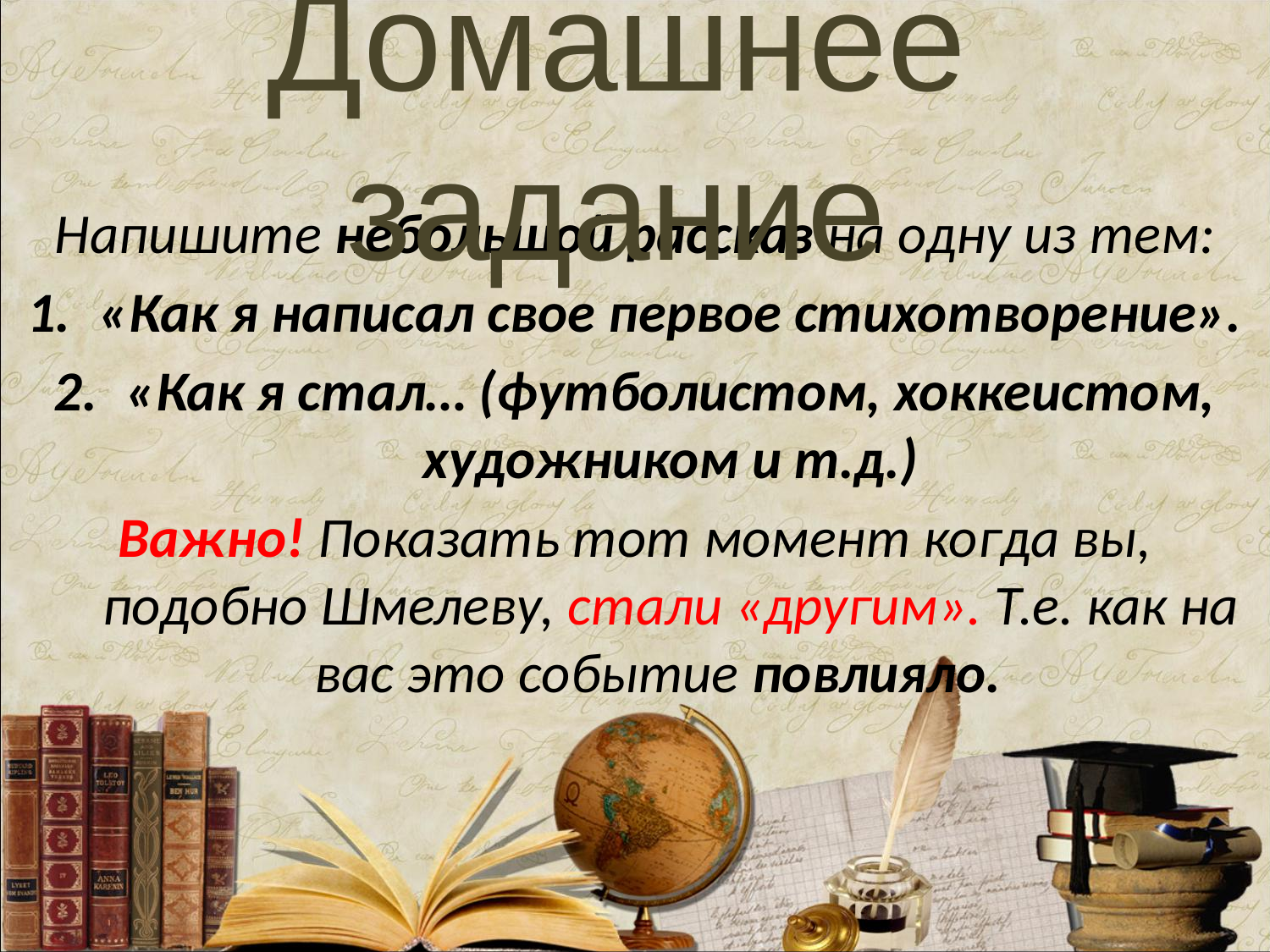

# Домашнее задание
 Напишите небольшой рассказ на одну из тем:
«Как я написал свое первое стихотворение».
«Как я стал… (футболистом, хоккеистом, художником и т.д.)
Важно! Показать тот момент когда вы, подобно Шмелеву, стали «другим». Т.е. как на вас это событие повлияло.